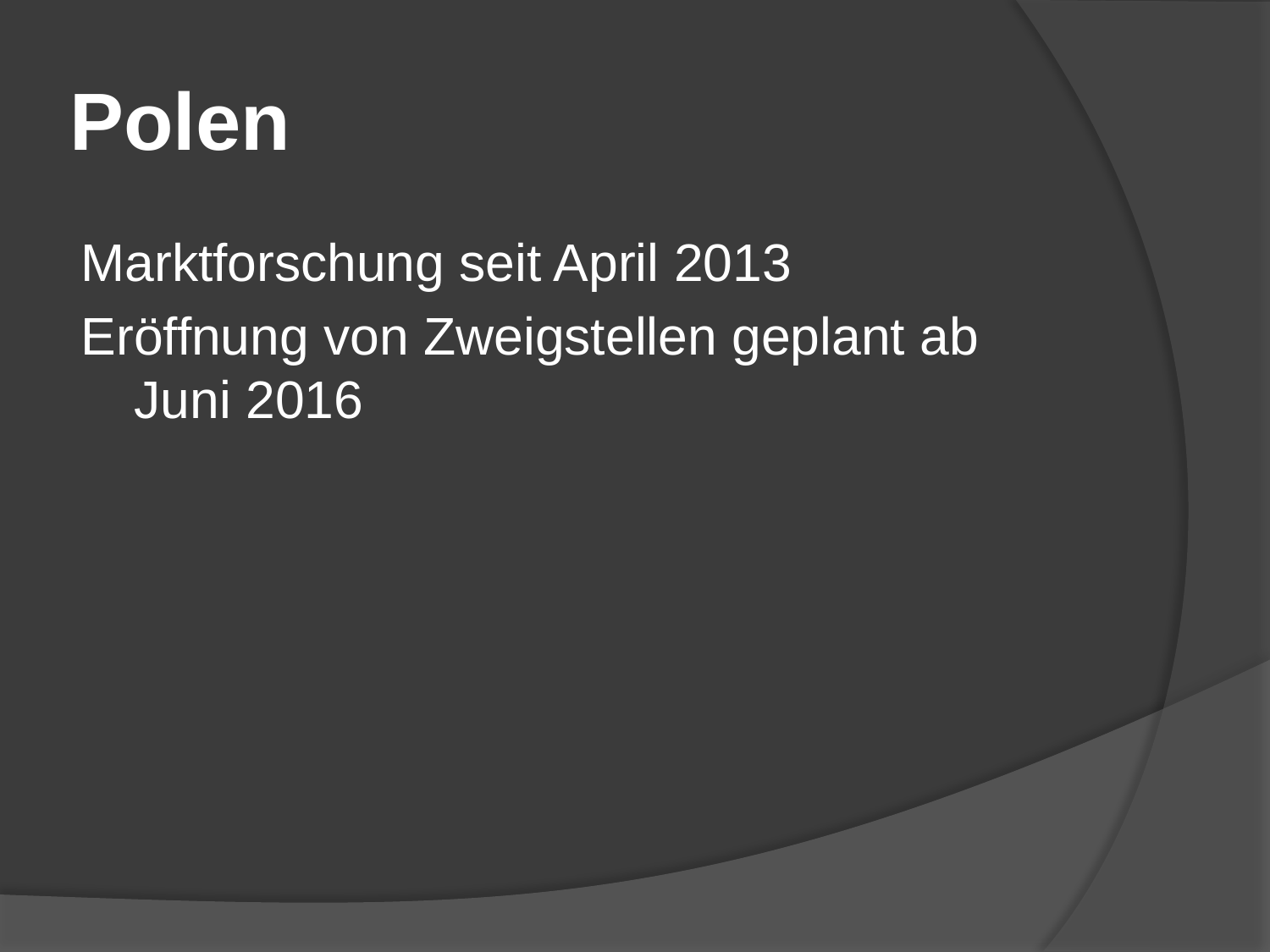

# Polen
Marktforschung seit April 2013
Eröffnung von Zweigstellen geplant ab Juni 2016